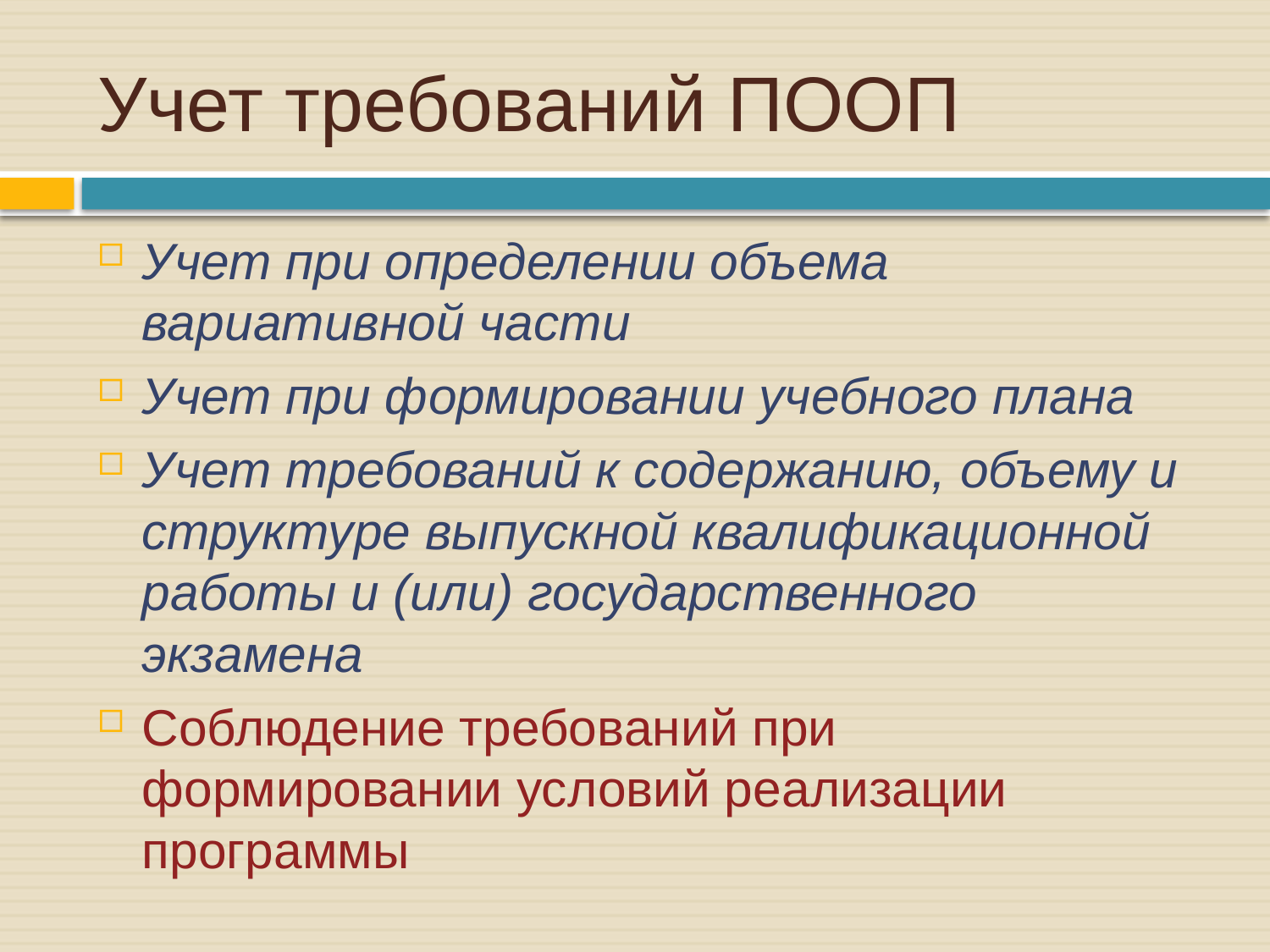

# Учет требований ПООП
Учет при определении объема вариативной части
Учет при формировании учебного плана
Учет требований к содержанию, объему и структуре выпускной квалификационной работы и (или) государственного экзамена
Соблюдение требований при формировании условий реализации программы